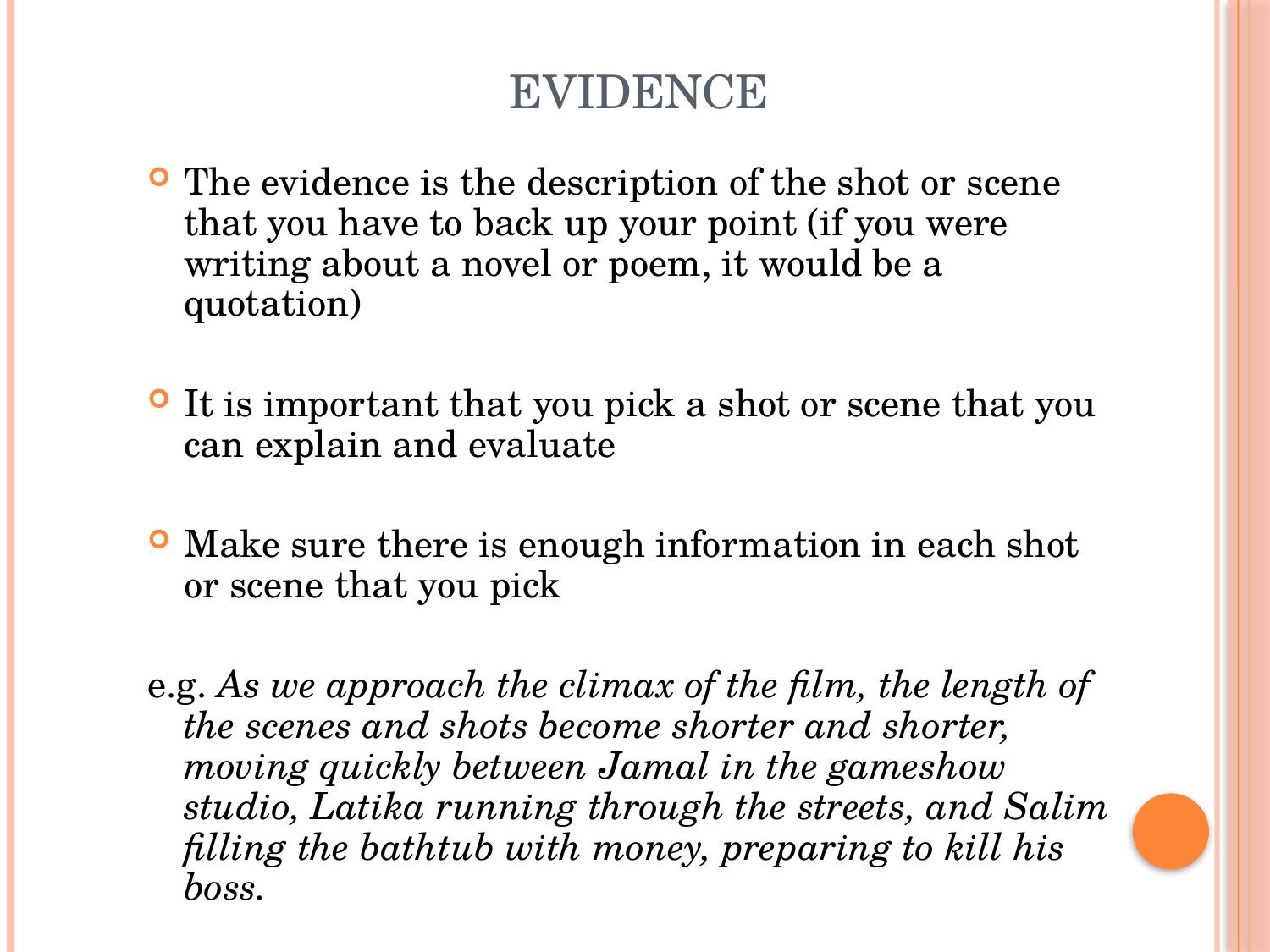

# Evidence
The evidence is the description of the shot or scene that you have to back up your point (if you were writing about a novel or poem, it would be a quotation)

It is important that you pick a shot or scene that you can explain and evaluate

Make sure there is enough information in each shot or scene that you pick

e.g. As we approach the climax of the film, the length of the scenes and shots become shorter and shorter, moving quickly between Jamal in the gameshow studio, Latika running through the streets, and Salim filling the bathtub with money, preparing to kill his boss.